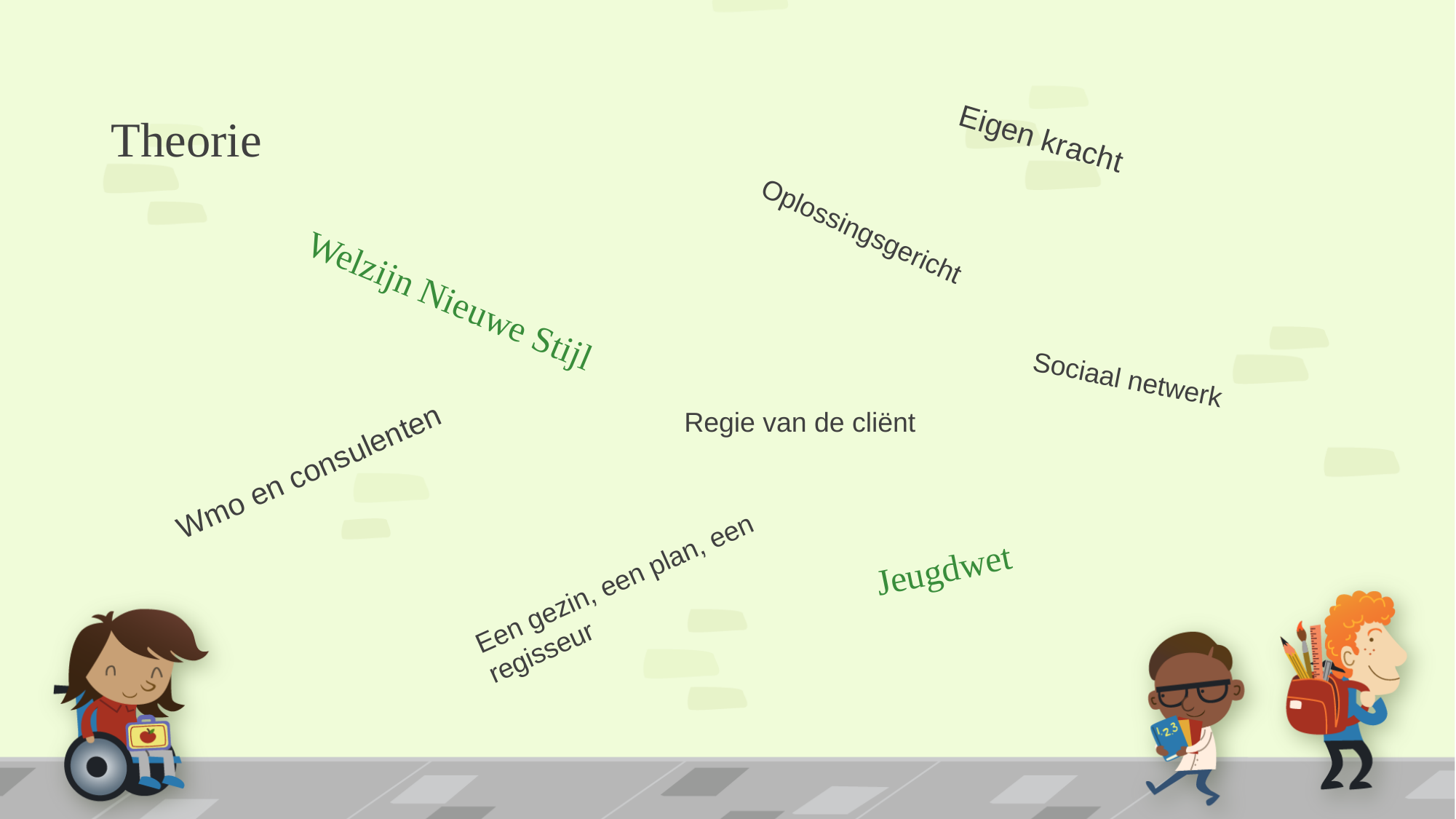

# Theorie
Eigen kracht
Oplossingsgericht
Welzijn Nieuwe Stijl
Sociaal netwerk
Regie van de cliënt
Wmo en consulenten
Jeugdwet
Een gezin, een plan, een regisseur